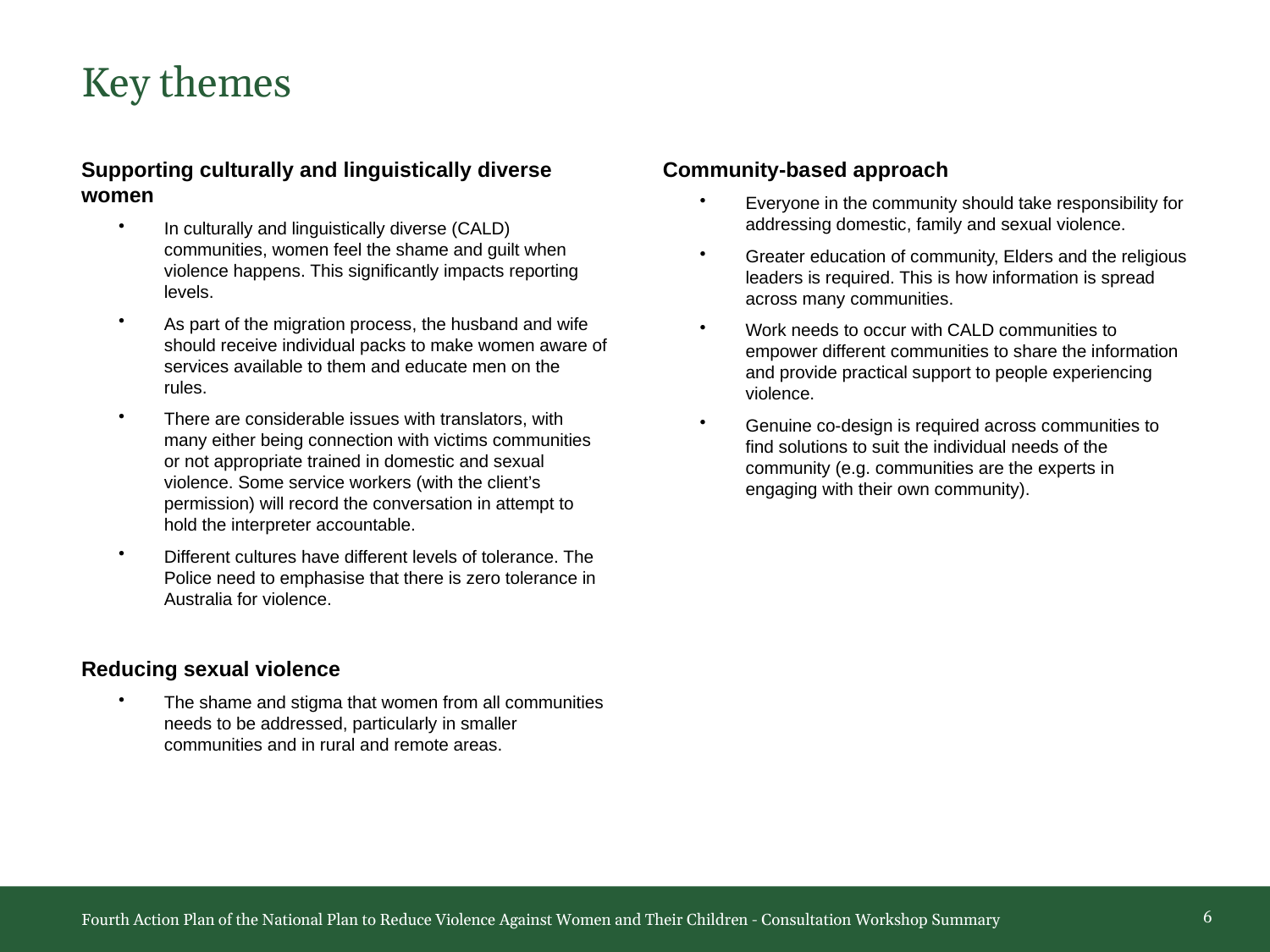

# Key themes
Supporting culturally and linguistically diverse women
In culturally and linguistically diverse (CALD) communities, women feel the shame and guilt when violence happens. This significantly impacts reporting levels.
As part of the migration process, the husband and wife should receive individual packs to make women aware of services available to them and educate men on the rules.
There are considerable issues with translators, with many either being connection with victims communities or not appropriate trained in domestic and sexual violence. Some service workers (with the client’s permission) will record the conversation in attempt to hold the interpreter accountable.
Different cultures have different levels of tolerance. The Police need to emphasise that there is zero tolerance in Australia for violence.

Reducing sexual violence
The shame and stigma that women from all communities needs to be addressed, particularly in smaller communities and in rural and remote areas.
Community-based approach
Everyone in the community should take responsibility for addressing domestic, family and sexual violence.
Greater education of community, Elders and the religious leaders is required. This is how information is spread across many communities.
Work needs to occur with CALD communities to empower different communities to share the information and provide practical support to people experiencing violence.
Genuine co-design is required across communities to find solutions to suit the individual needs of the community (e.g. communities are the experts in engaging with their own community).
6
Fourth Action Plan of the National Plan to Reduce Violence Against Women and Their Children - Consultation Workshop Summary